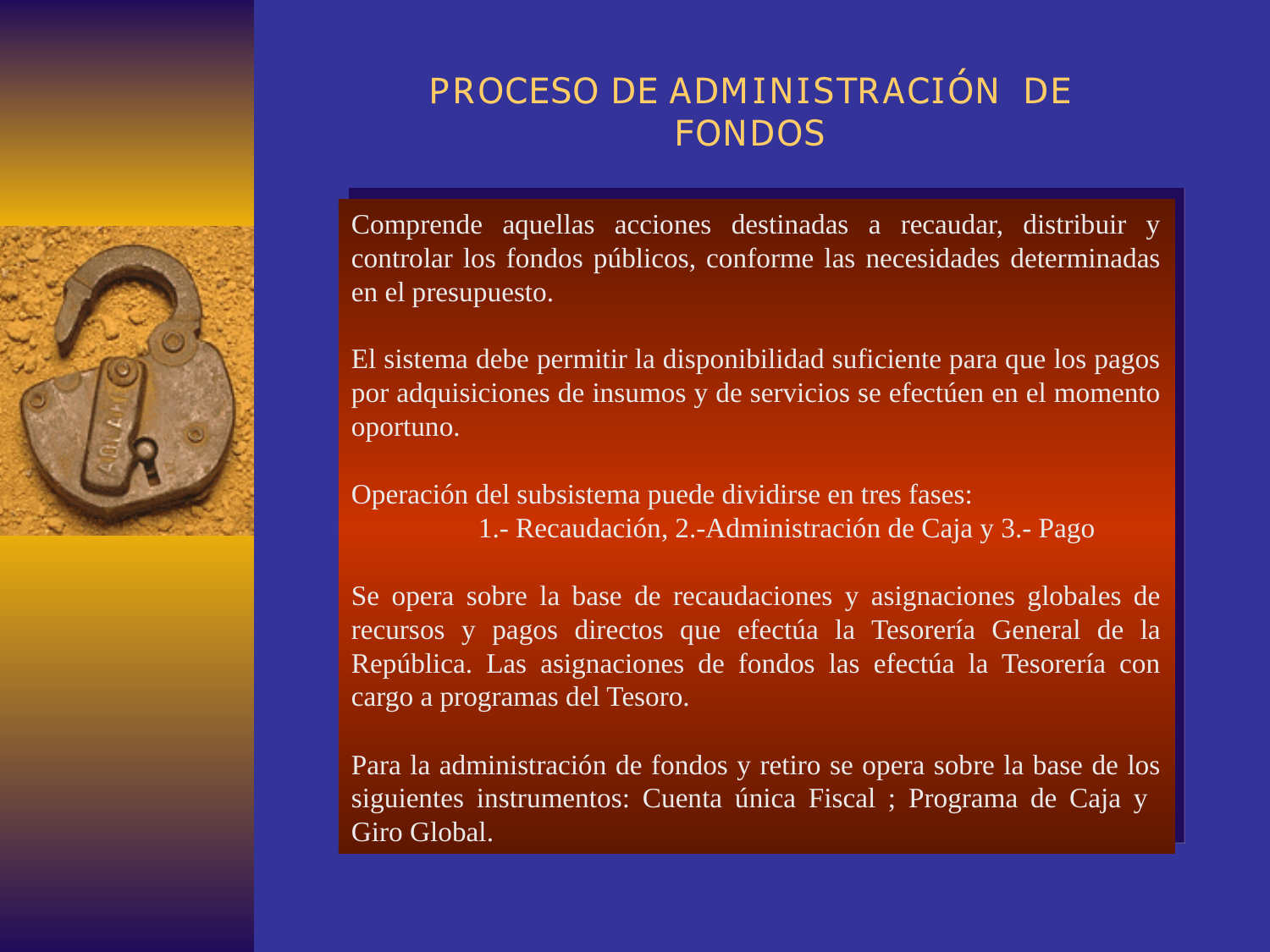

# PROCESO DE ADMINISTRACIÓN  DE FONDOS
Comprende aquellas acciones destinadas a recaudar, distribuir y controlar los fondos públicos, conforme las necesidades determinadas en el presupuesto.

El sistema debe permitir la disponibilidad suficiente para que los pagos por adquisiciones de insumos y de servicios se efectúen en el momento oportuno.

Operación del subsistema puede dividirse en tres fases:
	1.- Recaudación, 2.-Administración de Caja y 3.- Pago

Se opera sobre la base de recaudaciones y asignaciones globales de recursos y pagos directos que efectúa la Tesorería General de la República. Las asignaciones de fondos las efectúa la Tesorería con cargo a programas del Tesoro.

Para la administración de fondos y retiro se opera sobre la base de los siguientes instrumentos: Cuenta única Fiscal ; Programa de Caja y  Giro Global.